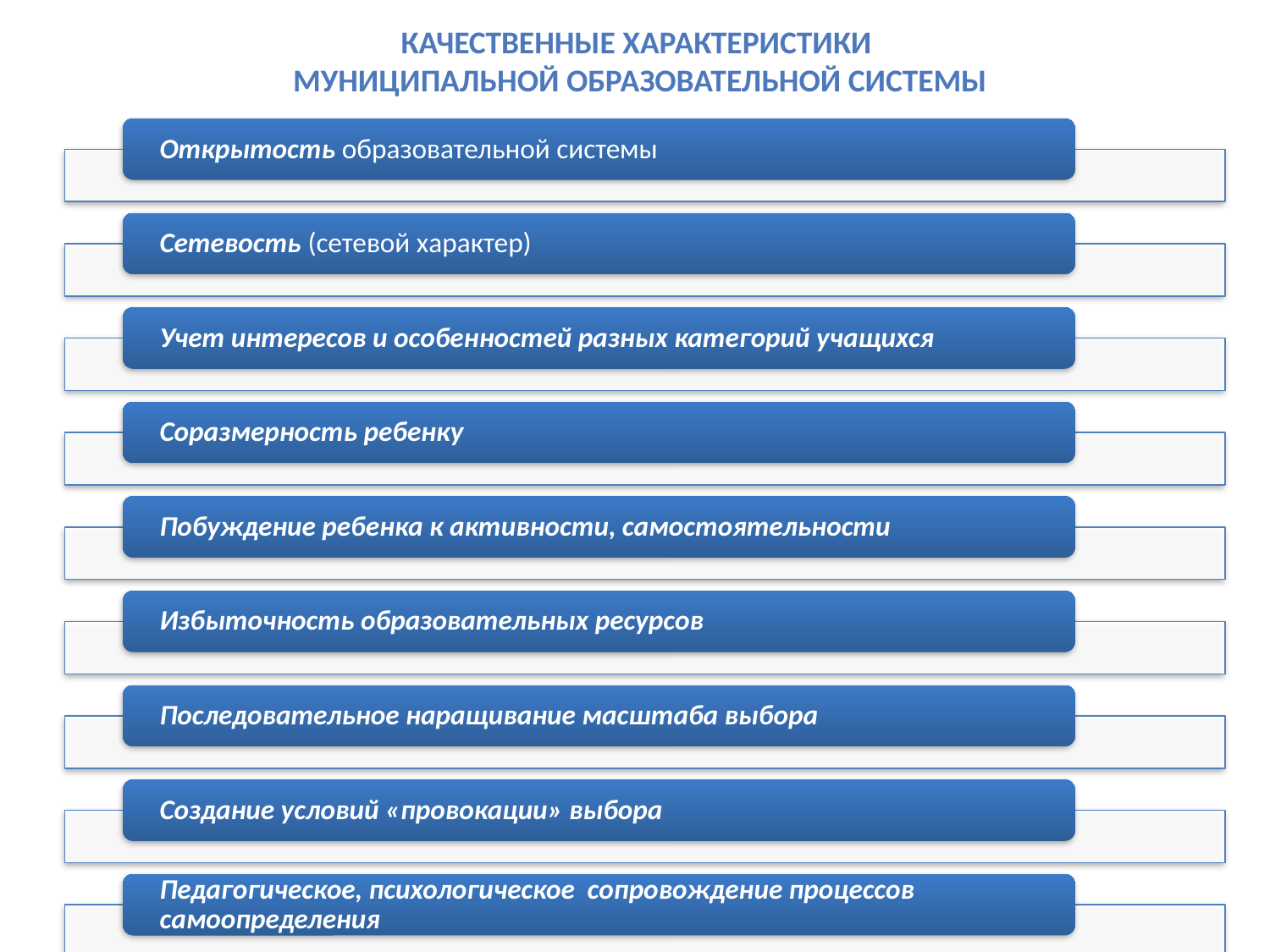

качественные характеристики
муниципальной образовательной системы
Открытость образовательной системы
Сетевость (сетевой характер)
Учет интересов и особенностей разных категорий учащихся
Соразмерность ребенку
Побуждение ребенка к активности, самостоятельности
Избыточность образовательных ресурсов
Последовательное наращивание масштаба выбора
Создание условий «провокации» выбора
Педагогическое, психологическое  сопровождение процессов самоопределения